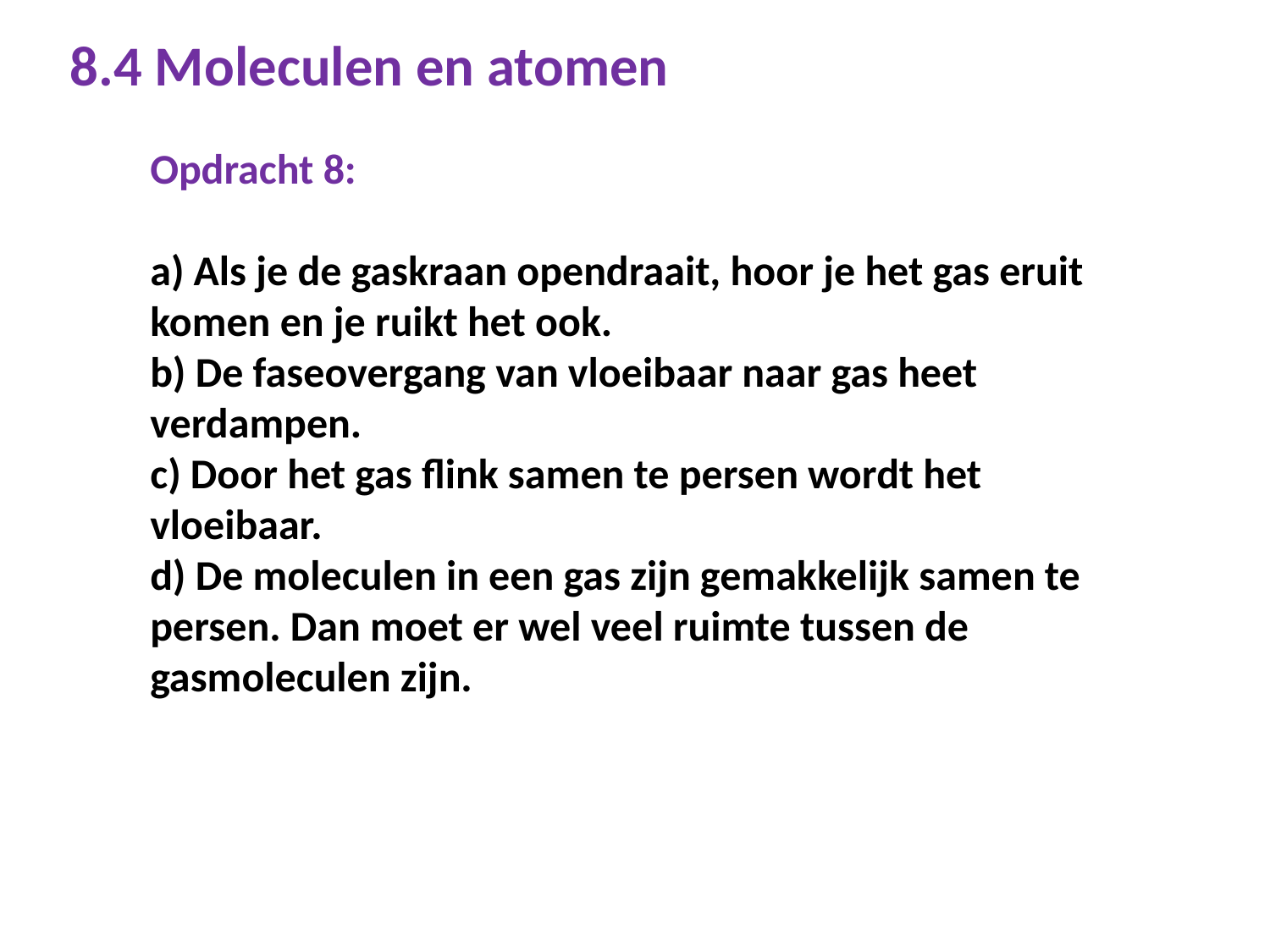

# 8.4 Moleculen en atomen
Opdracht 8:

a) Als je de gaskraan opendraait, hoor je het gas eruit komen en je ruikt het ook.
b) De faseovergang van vloeibaar naar gas heet verdampen.
c) Door het gas flink samen te persen wordt het vloeibaar.
d) De moleculen in een gas zijn gemakkelijk samen te persen. Dan moet er wel veel ruimte tussen de gasmoleculen zijn.